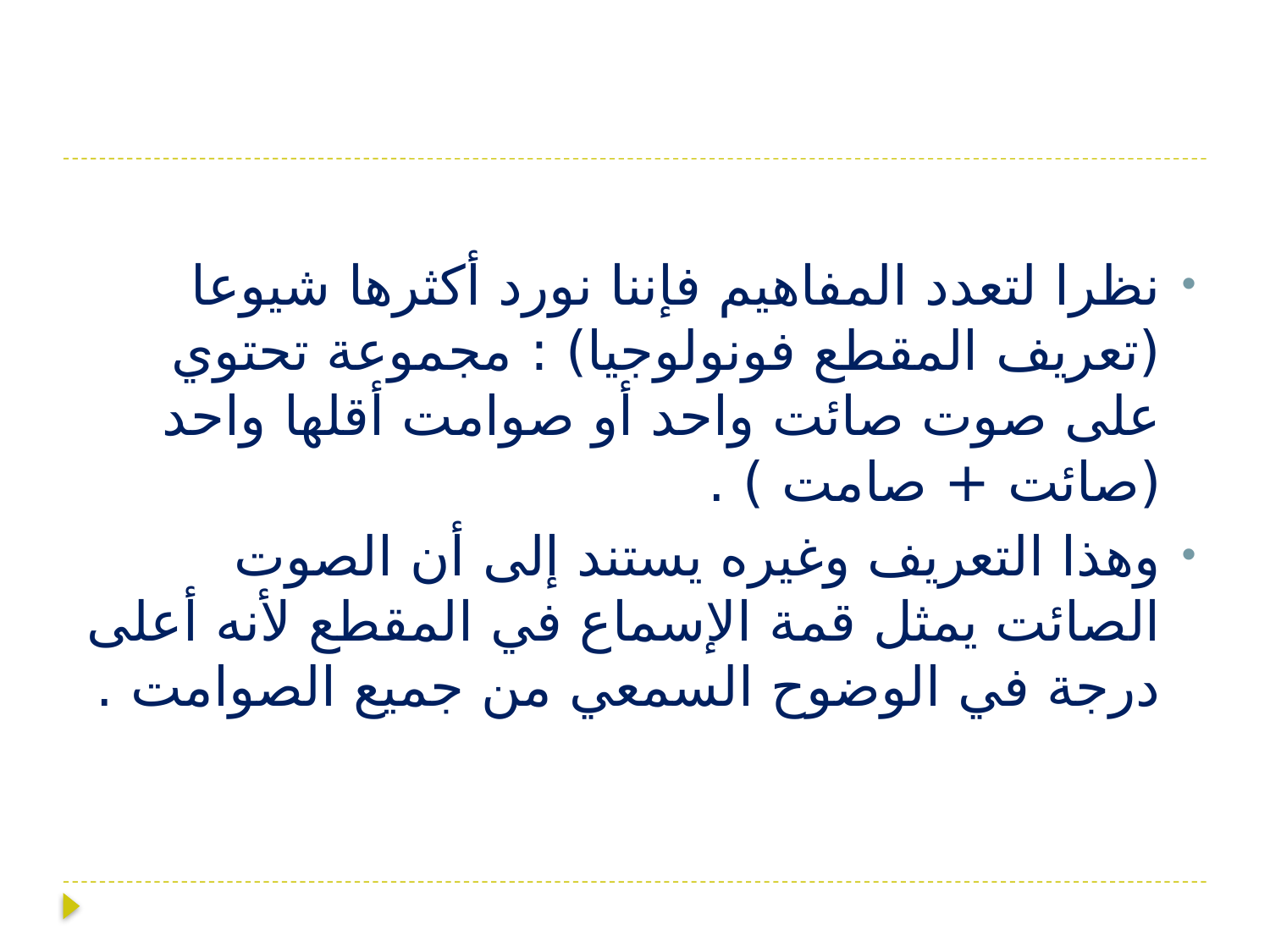

نظرا لتعدد المفاهيم فإننا نورد أكثرها شيوعا (تعريف المقطع فونولوجيا) : مجموعة تحتوي على صوت صائت واحد أو صوامت أقلها واحد (صائت + صامت ) .
وهذا التعريف وغيره يستند إلى أن الصوت الصائت يمثل قمة الإسماع في المقطع لأنه أعلى درجة في الوضوح السمعي من جميع الصوامت .